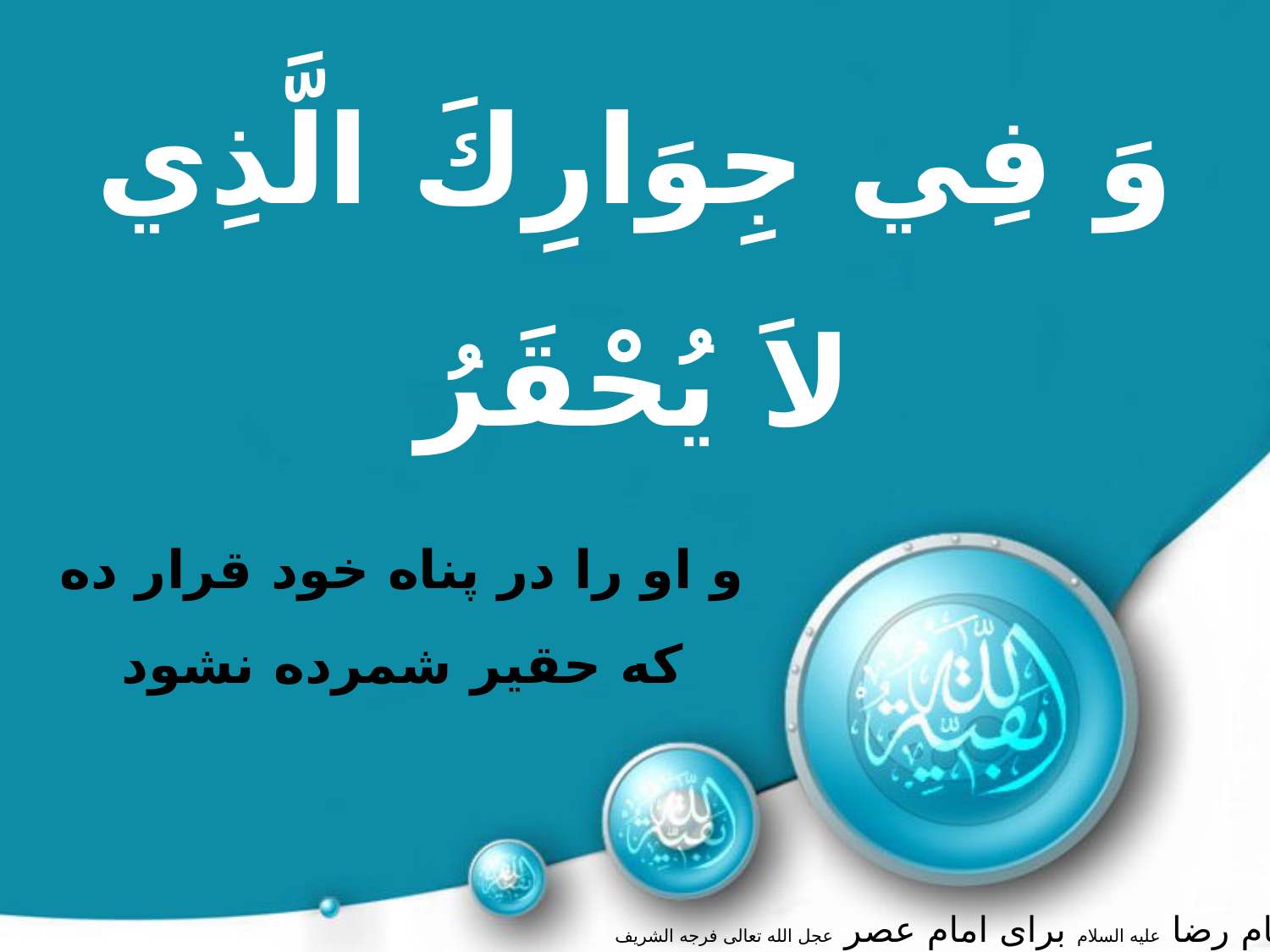

وَ فِي جِوَارِكَ الَّذِي لاَ يُحْقَرُ
و او را در پناه خود قرار ده که حقیر شمرده نشود